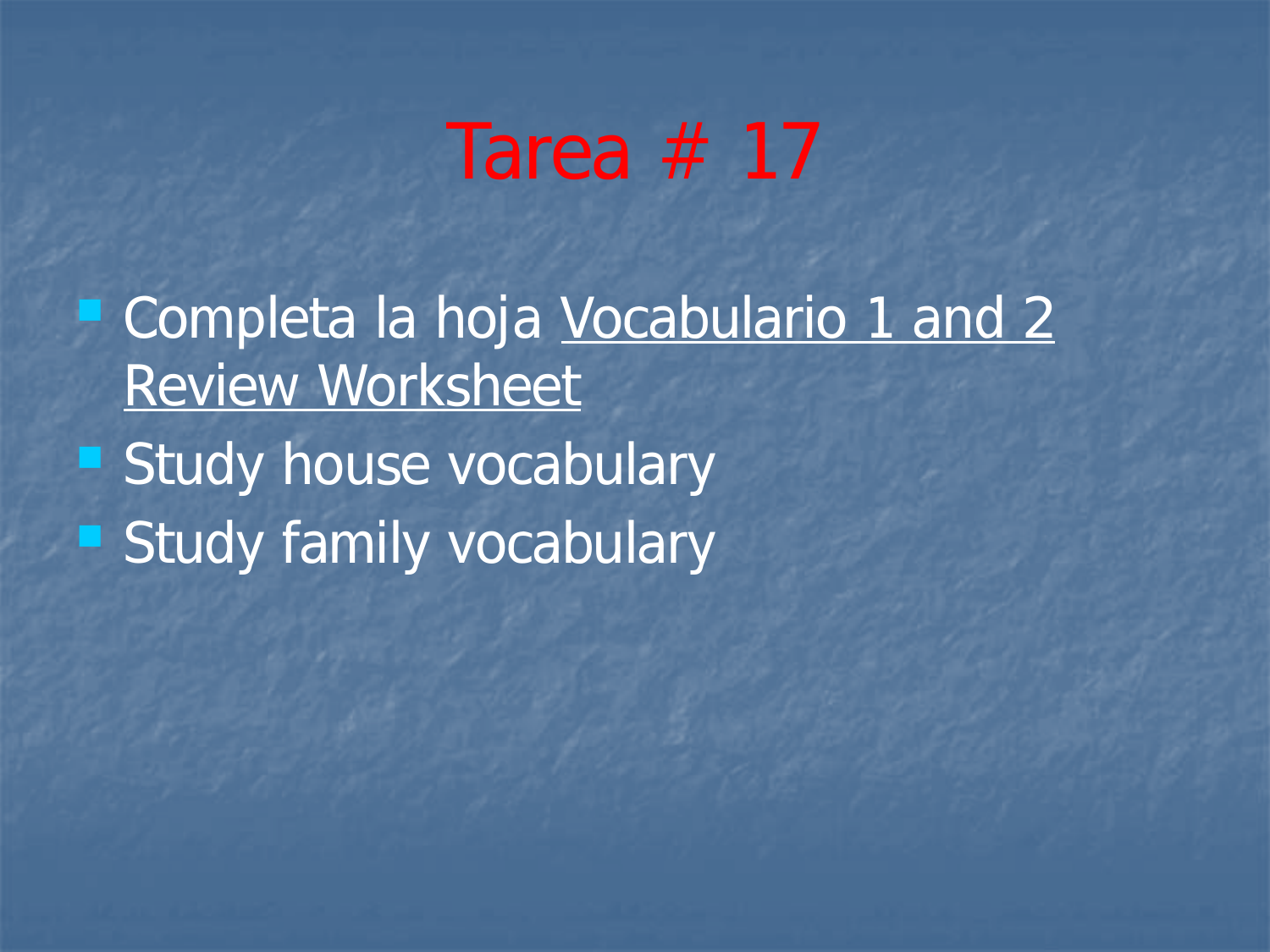

# Tarea # 17
Completa la hoja Vocabulario 1 and 2 Review Worksheet
Study house vocabulary
Study family vocabulary